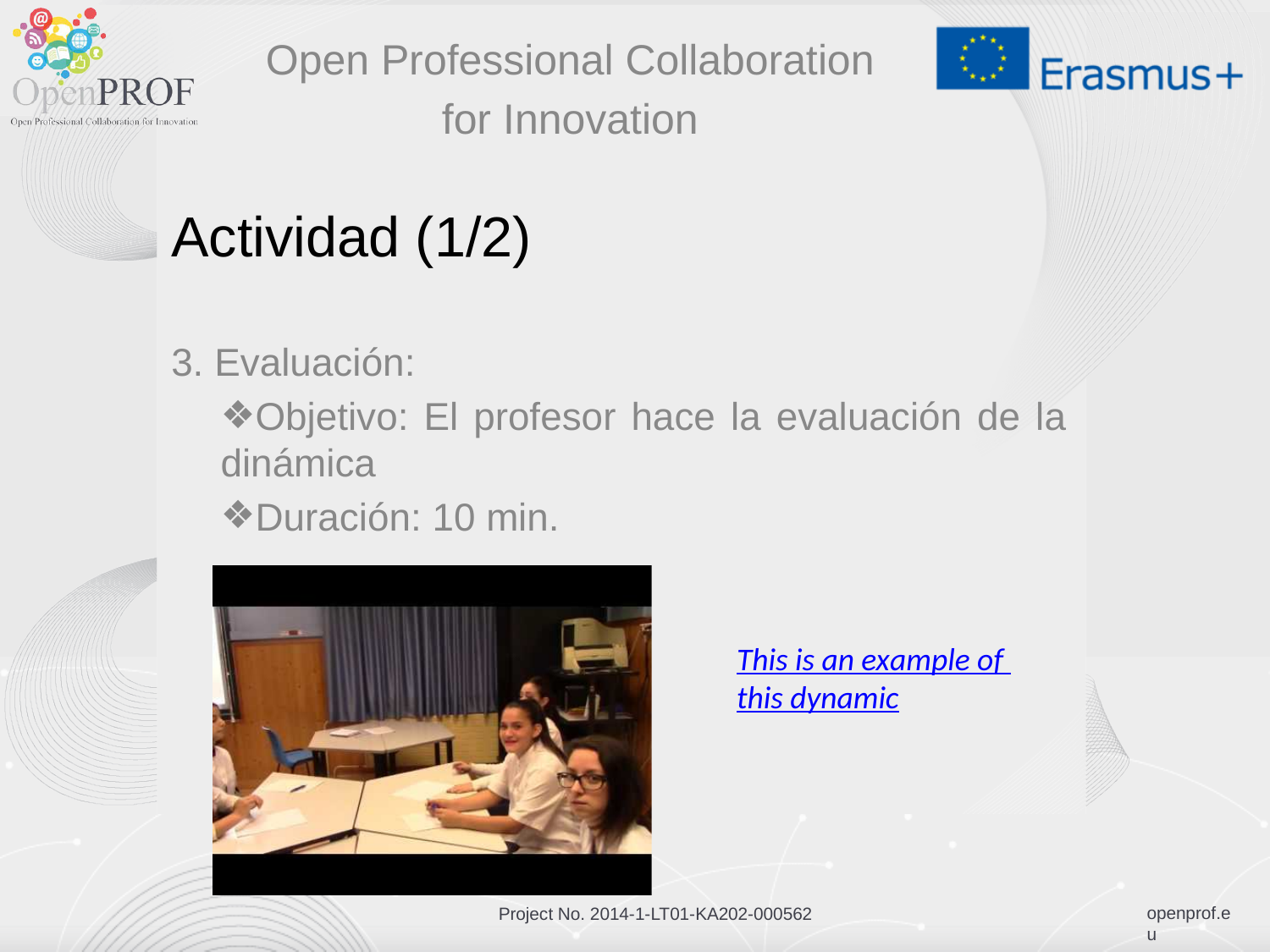

Open Professional Collaboration
for Innovation
# Actividad (1/2)

3. Evaluación:
Objetivo: El profesor hace la evaluación de la dinámica
Duración: 10 min.

This is an example of this dynamic